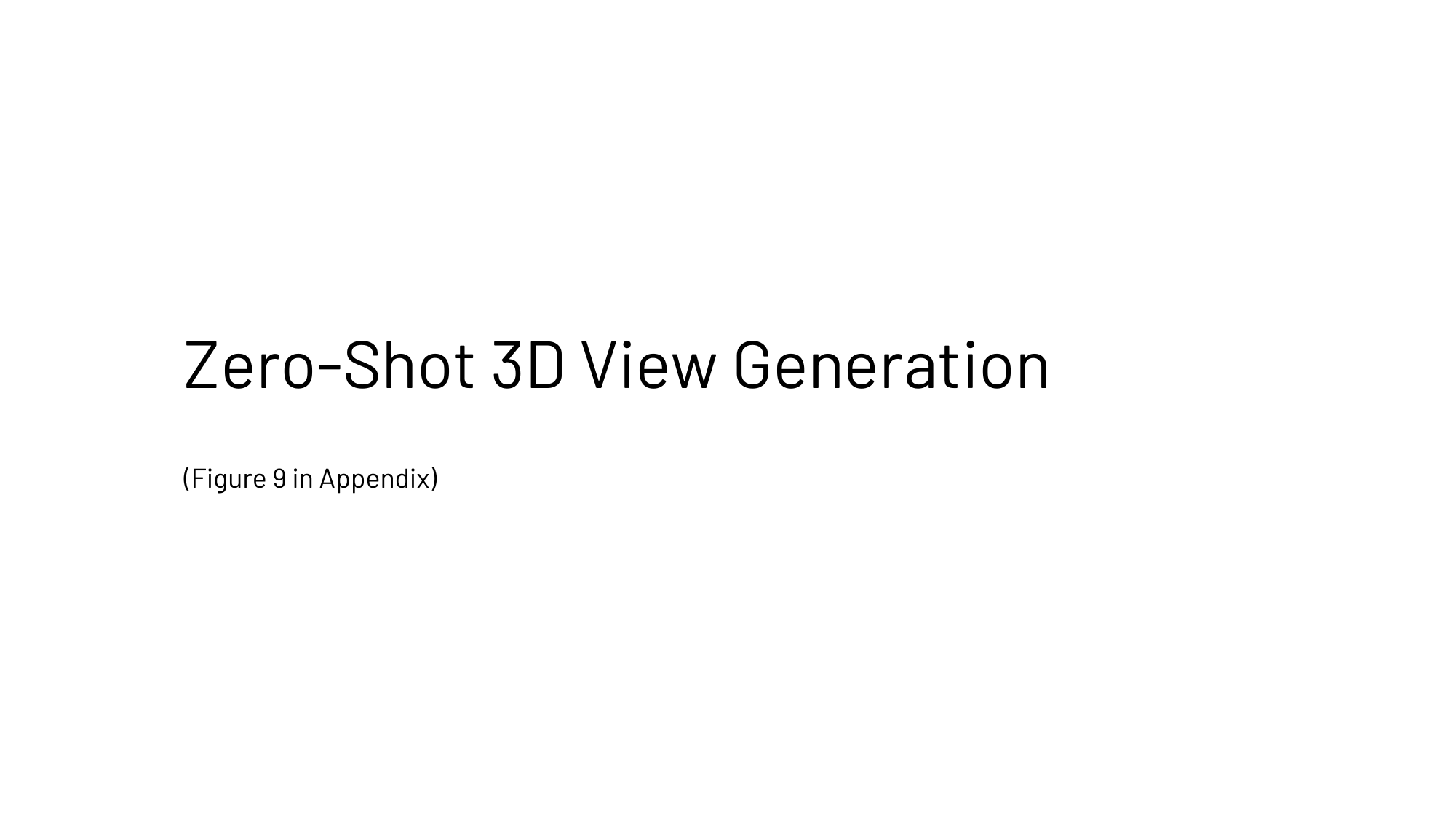

Zero-Shot 3D View Generation
(Figure 9 in Appendix)